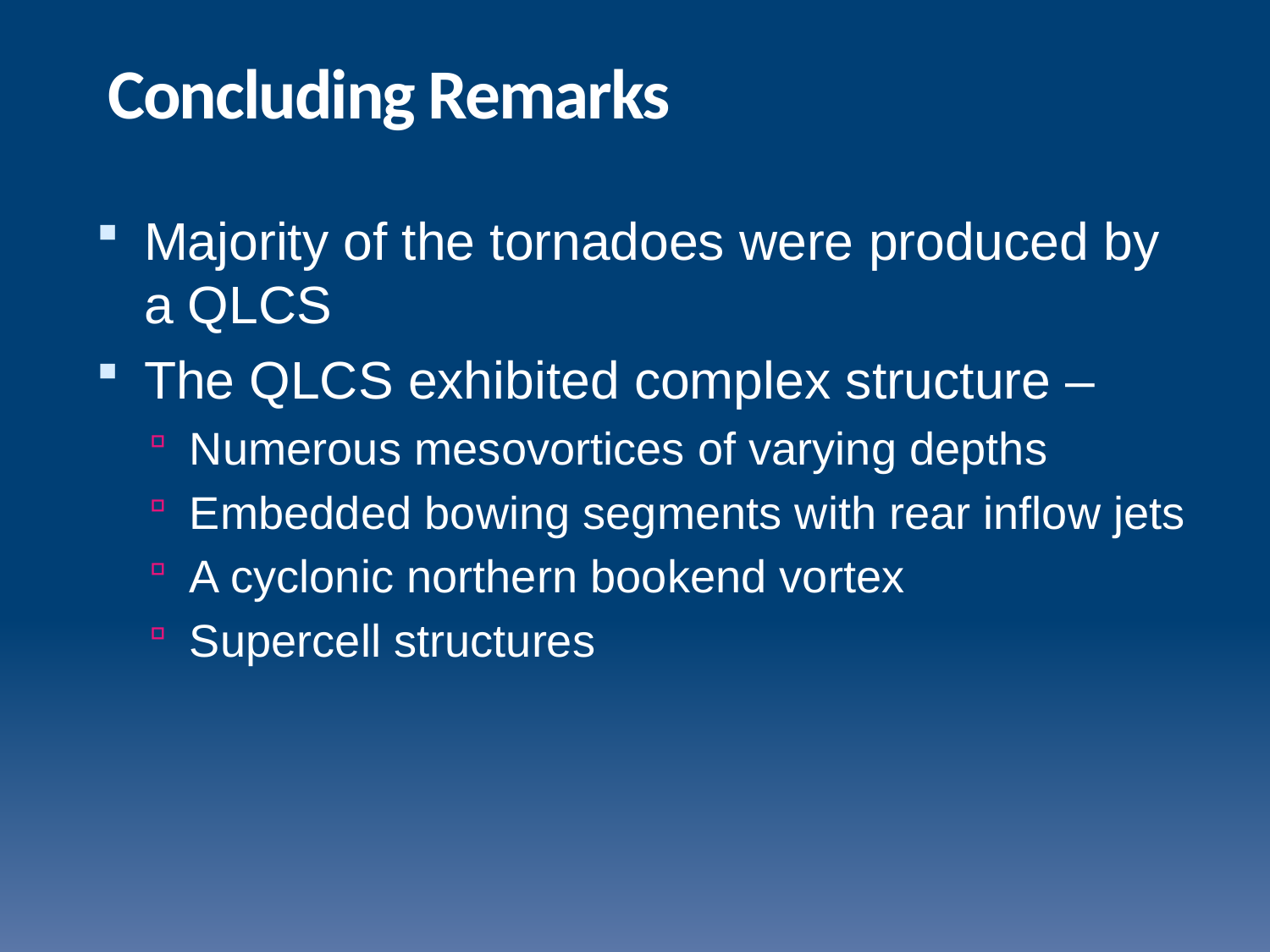

# Concluding Remarks
Majority of the tornadoes were produced by a QLCS
The QLCS exhibited complex structure –
Numerous mesovortices of varying depths
Embedded bowing segments with rear inflow jets
A cyclonic northern bookend vortex
Supercell structures